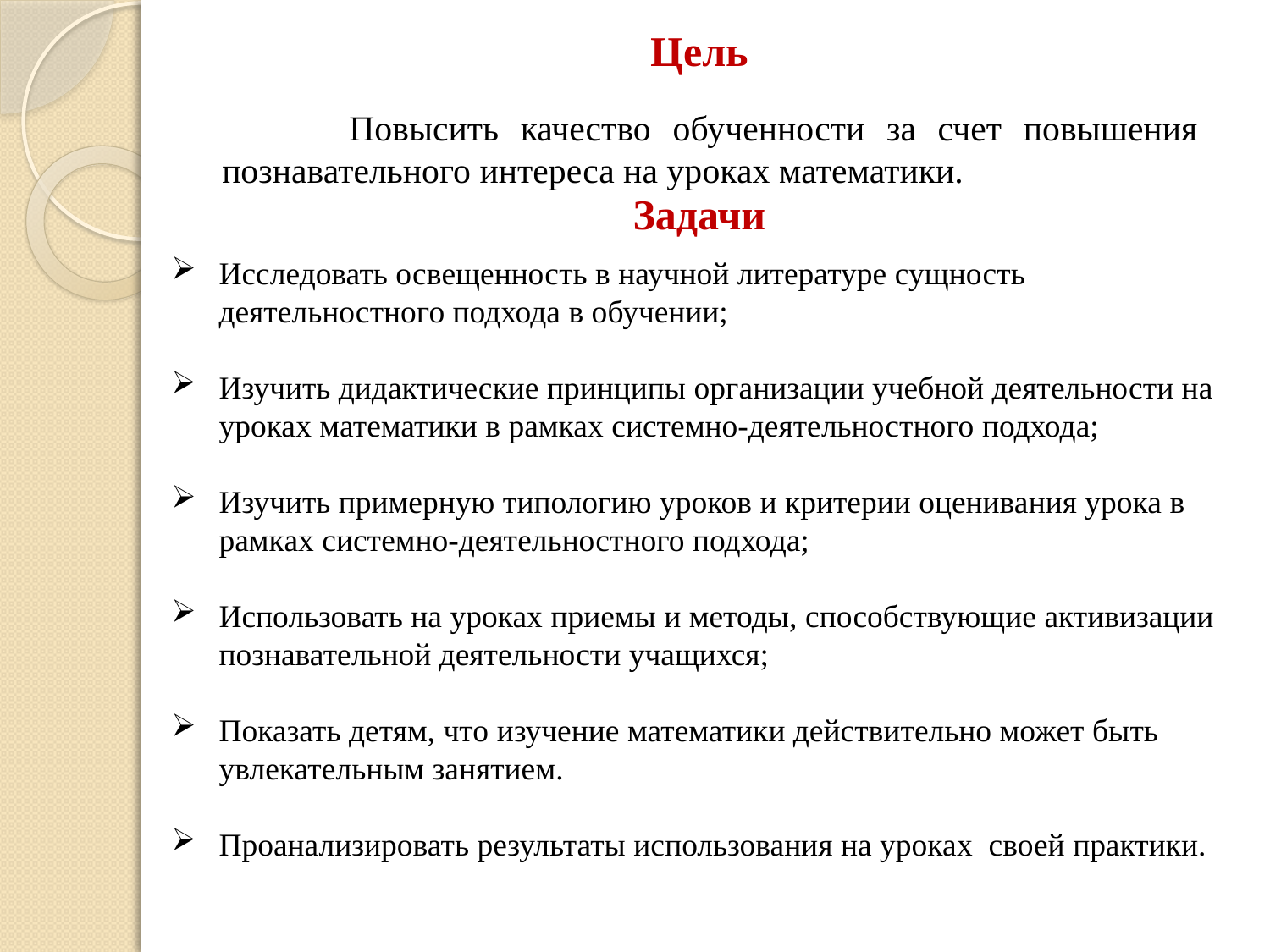

# Цель
		Повысить качество обученности за счет повышения познавательного интереса на уроках математики.
Задачи
Исследовать освещенность в научной литературе сущность деятельностного подхода в обучении;

Изучить дидактические принципы организации учебной деятельности на уроках математики в рамках системно-деятельностного подхода;

Изучить примерную типологию уроков и критерии оценивания урока в рамках системно-деятельностного подхода;

Использовать на уроках приемы и методы, способствующие активизации познавательной деятельности учащихся;

Показать детям, что изучение математики действительно может быть увлекательным занятием.

Проанализировать результаты использования на уроках  своей практики.